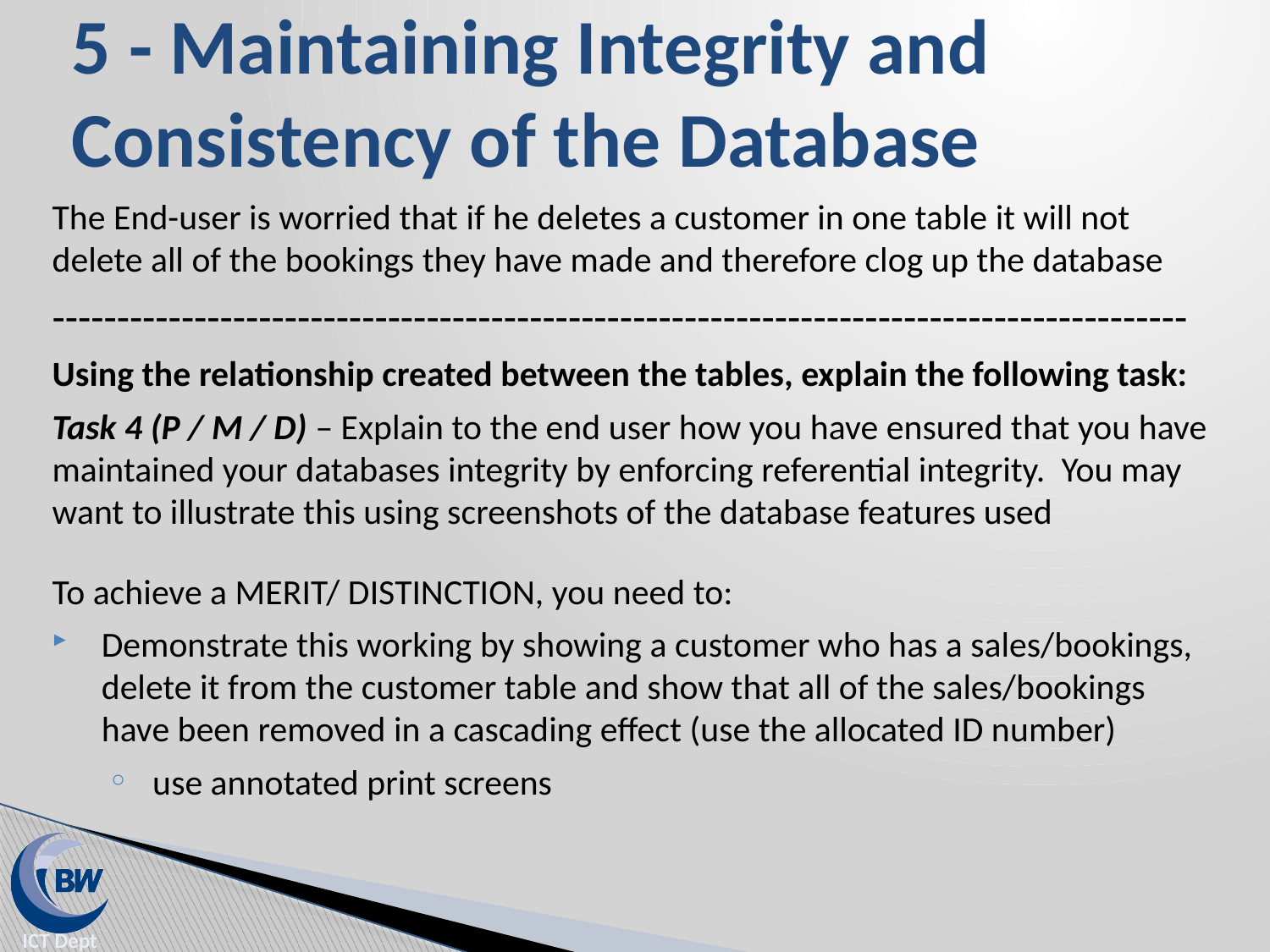

# 5 - Maintaining Integrity and Consistency of the Database
The End-user is worried that if he deletes a customer in one table it will not delete all of the bookings they have made and therefore clog up the database
----------------------------------------------------------------------------------------
Using the relationship created between the tables, explain the following task:
Task 4 (P / M / D) – Explain to the end user how you have ensured that you have maintained your databases integrity by enforcing referential integrity.  You may want to illustrate this using screenshots of the database features used

To achieve a MERIT/ DISTINCTION, you need to:
Demonstrate this working by showing a customer who has a sales/bookings, delete it from the customer table and show that all of the sales/bookings have been removed in a cascading effect (use the allocated ID number)
use annotated print screens